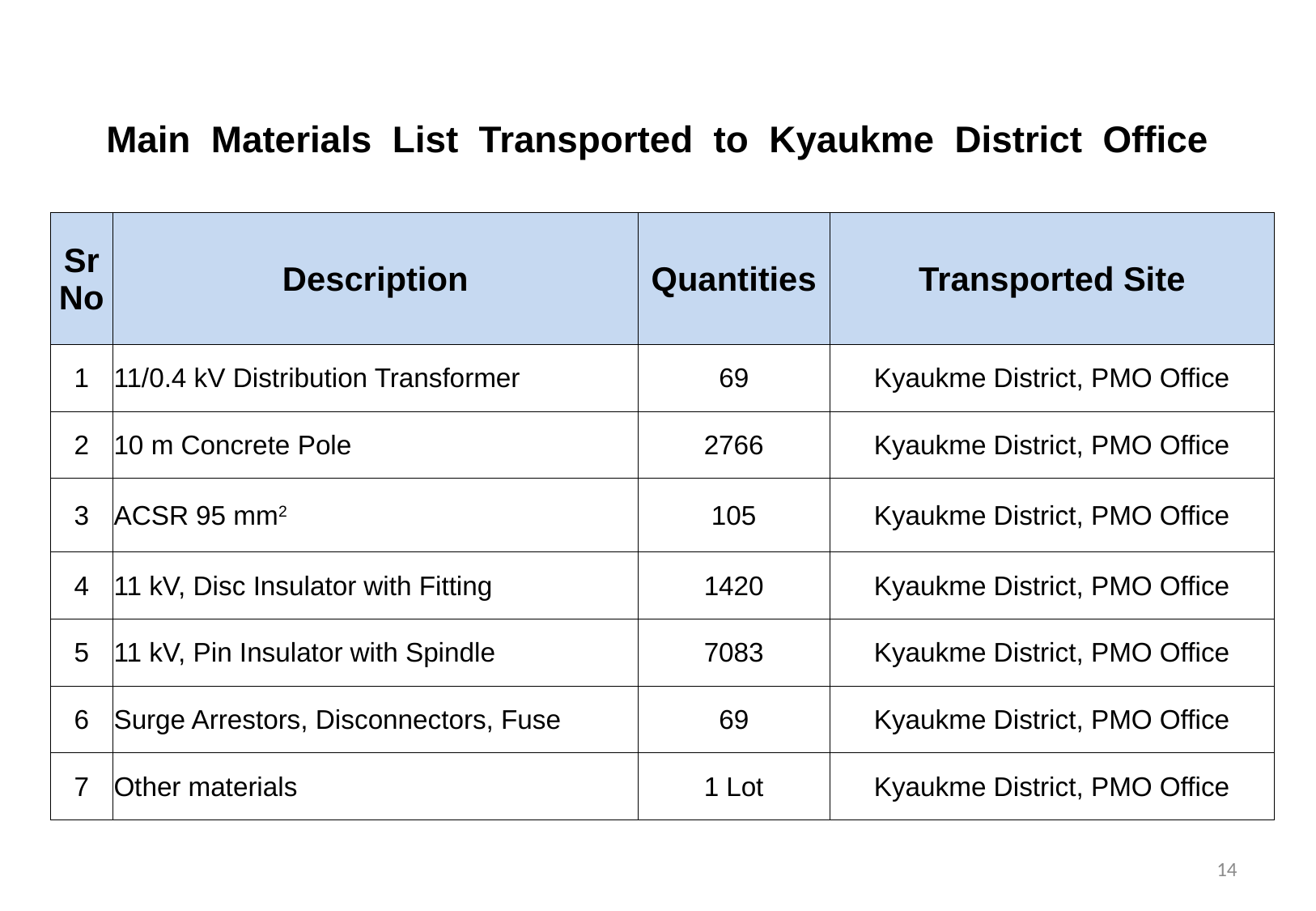

# Main  Materials  List  Transported  to  Kyaukme  District  Office
| Sr No | Description | Quantities | Transported Site |
| --- | --- | --- | --- |
| 1 | 11/0.4 kV Distribution Transformer | 69 | Kyaukme District, PMO Office |
| 2 | 10 m Concrete Pole | 2766 | Kyaukme District, PMO Office |
| 3 | ACSR 95 mm2 | 105 | Kyaukme District, PMO Office |
| 4 | 11 kV, Disc Insulator with Fitting | 1420 | Kyaukme District, PMO Office |
| 5 | 11 kV, Pin Insulator with Spindle | 7083 | Kyaukme District, PMO Office |
| 6 | Surge Arrestors, Disconnectors, Fuse | 69 | Kyaukme District, PMO Office |
| 7 | Other materials | 1 Lot | Kyaukme District, PMO Office |
14